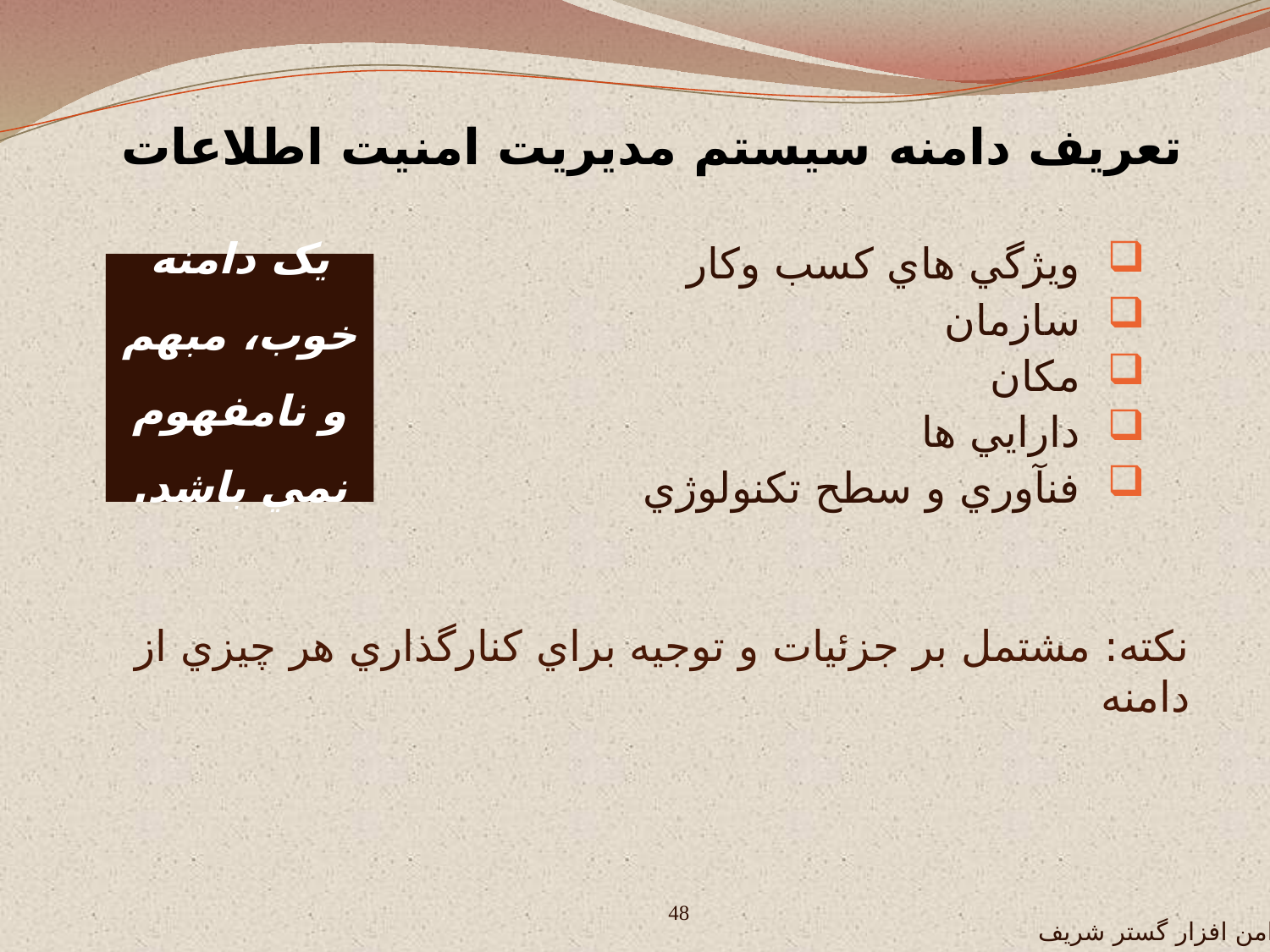

تعريف دامنه سيستم مديريت امنيت اطلاعات

  ويژگي هاي کسب وکار
  سازمان
  مکان
  دارايي ها
  فنآوري و سطح تکنولوژي

نکته: مشتمل بر جزئيات و توجيه براي کنارگذاري هر چيزي از دامنه

يک دامنه خوب، مبهم و نامفهوم نمي باشد.